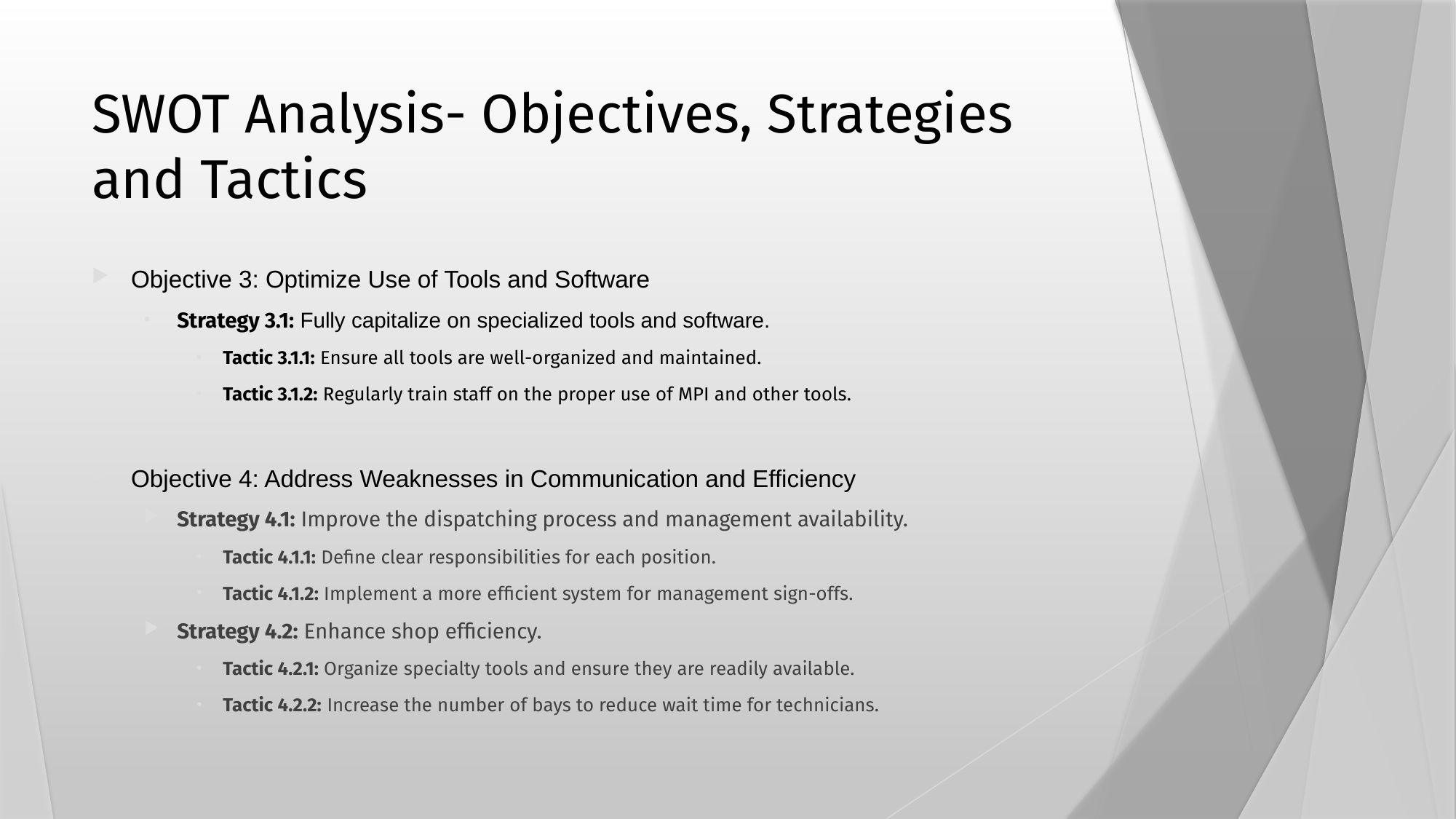

# SWOT Analysis- Objectives, Strategies and Tactics
Objective 3: Optimize Use of Tools and Software
Strategy 3.1: Fully capitalize on specialized tools and software.
Tactic 3.1.1: Ensure all tools are well-organized and maintained.
Tactic 3.1.2: Regularly train staff on the proper use of MPI and other tools.

Objective 4: Address Weaknesses in Communication and Efficiency
Strategy 4.1: Improve the dispatching process and management availability.
Tactic 4.1.1: Define clear responsibilities for each position.
Tactic 4.1.2: Implement a more efficient system for management sign-offs.
Strategy 4.2: Enhance shop efficiency.
Tactic 4.2.1: Organize specialty tools and ensure they are readily available.
Tactic 4.2.2: Increase the number of bays to reduce wait time for technicians.